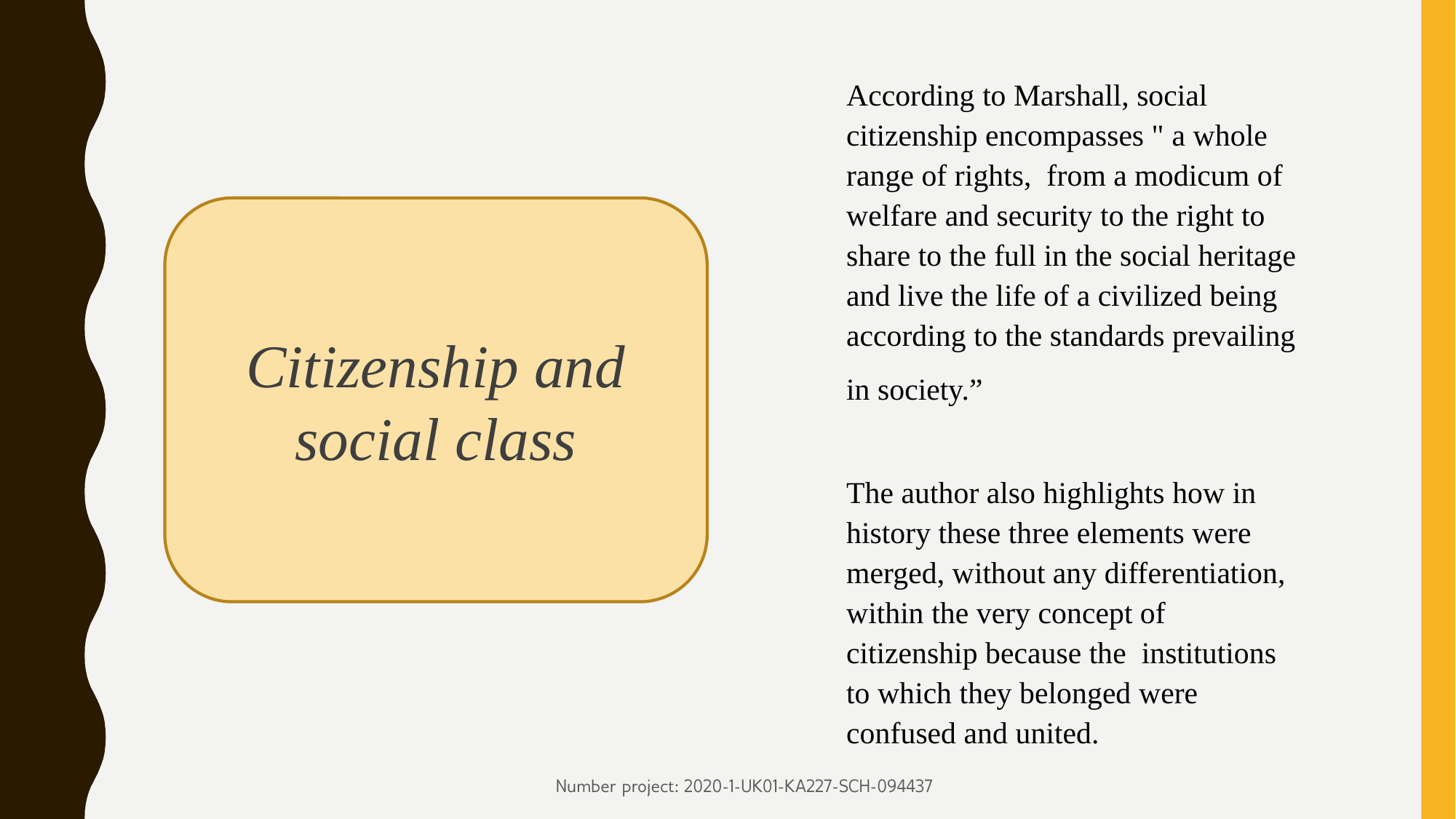

According to Marshall, social citizenship encompasses " a whole range of rights,  from a modicum of welfare and security to the right to share to the full in the social heritage and live the life of a civilized being according to the standards prevailing in society.”

The author also highlights how in history these three elements were merged, without any differentiation, within the very concept of citizenship because the  institutions to which they belonged were confused and united.

Citizenship and social class
Number project: 2020-1-UK01-KA227-SCH-094437